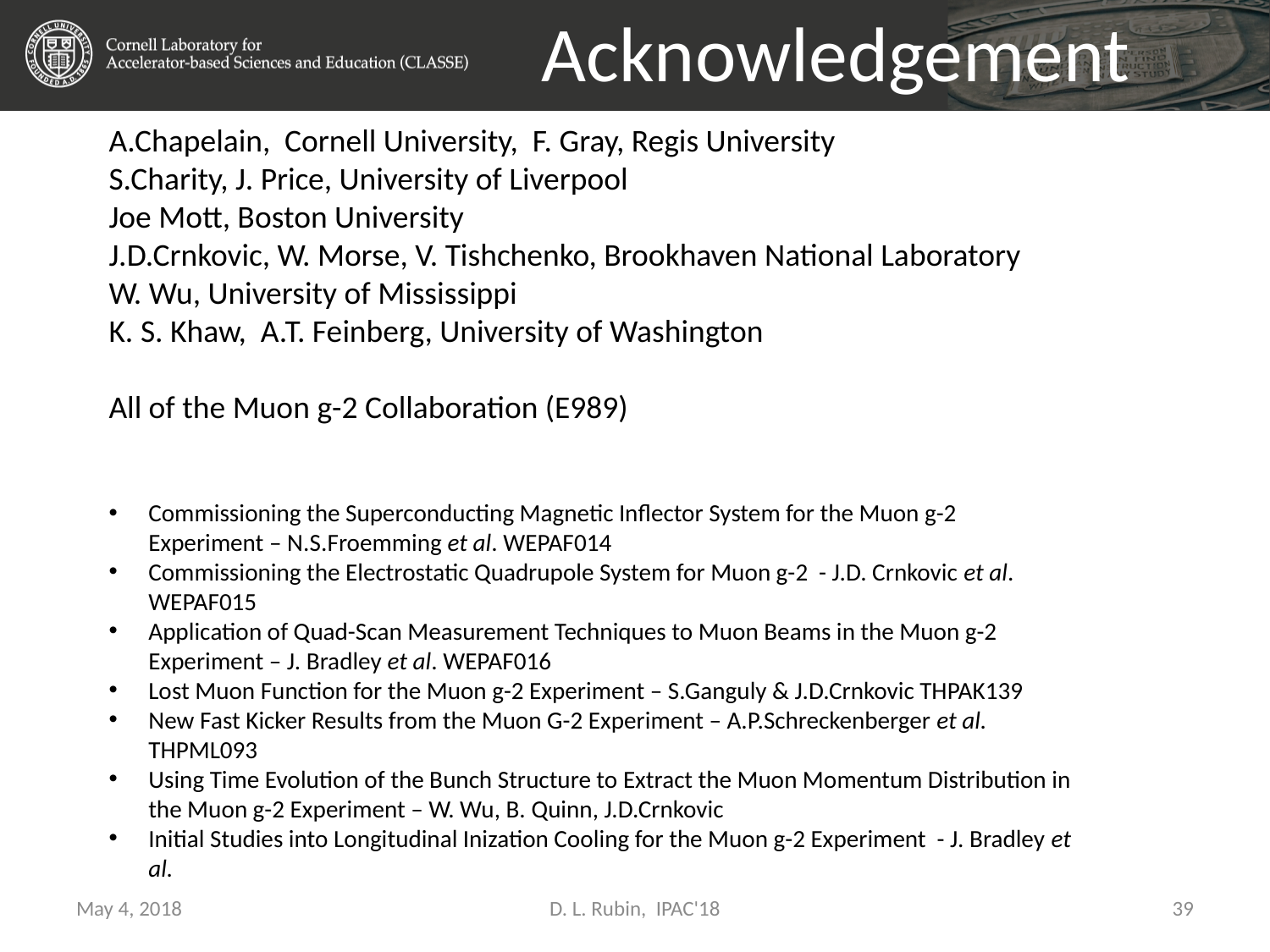

# Acknowledgement
A.Chapelain,  Cornell University,  F. Gray, Regis University
S.Charity, J. Price, University of Liverpool
Joe Mott, Boston University
J.D.Crnkovic, W. Morse, V. Tishchenko, Brookhaven National Laboratory
W. Wu, University of Mississippi
K. S. Khaw,  A.T. Feinberg, University of Washington

All of the Muon g-2 Collaboration (E989)

Commissioning the Superconducting Magnetic Inflector System for the Muon g-2 Experiment – N.S.Froemming et al. WEPAF014
Commissioning the Electrostatic Quadrupole System for Muon g-2  - J.D. Crnkovic et al.  WEPAF015
Application of Quad-Scan Measurement Techniques to Muon Beams in the Muon g-2 Experiment – J. Bradley et al. WEPAF016
Lost Muon Function for the Muon g-2 Experiment – S.Ganguly & J.D.Crnkovic THPAK139
New Fast Kicker Results from the Muon G-2 Experiment – A.P.Schreckenberger et al.  THPML093
Using Time Evolution of the Bunch Structure to Extract the Muon Momentum Distribution in the Muon g-2 Experiment – W. Wu, B. Quinn, J.D.Crnkovic
Initial Studies into Longitudinal Inization Cooling for the Muon g-2 Experiment  - J. Bradley et al.

May 4, 2018
D. L. Rubin,  IPAC'18
39